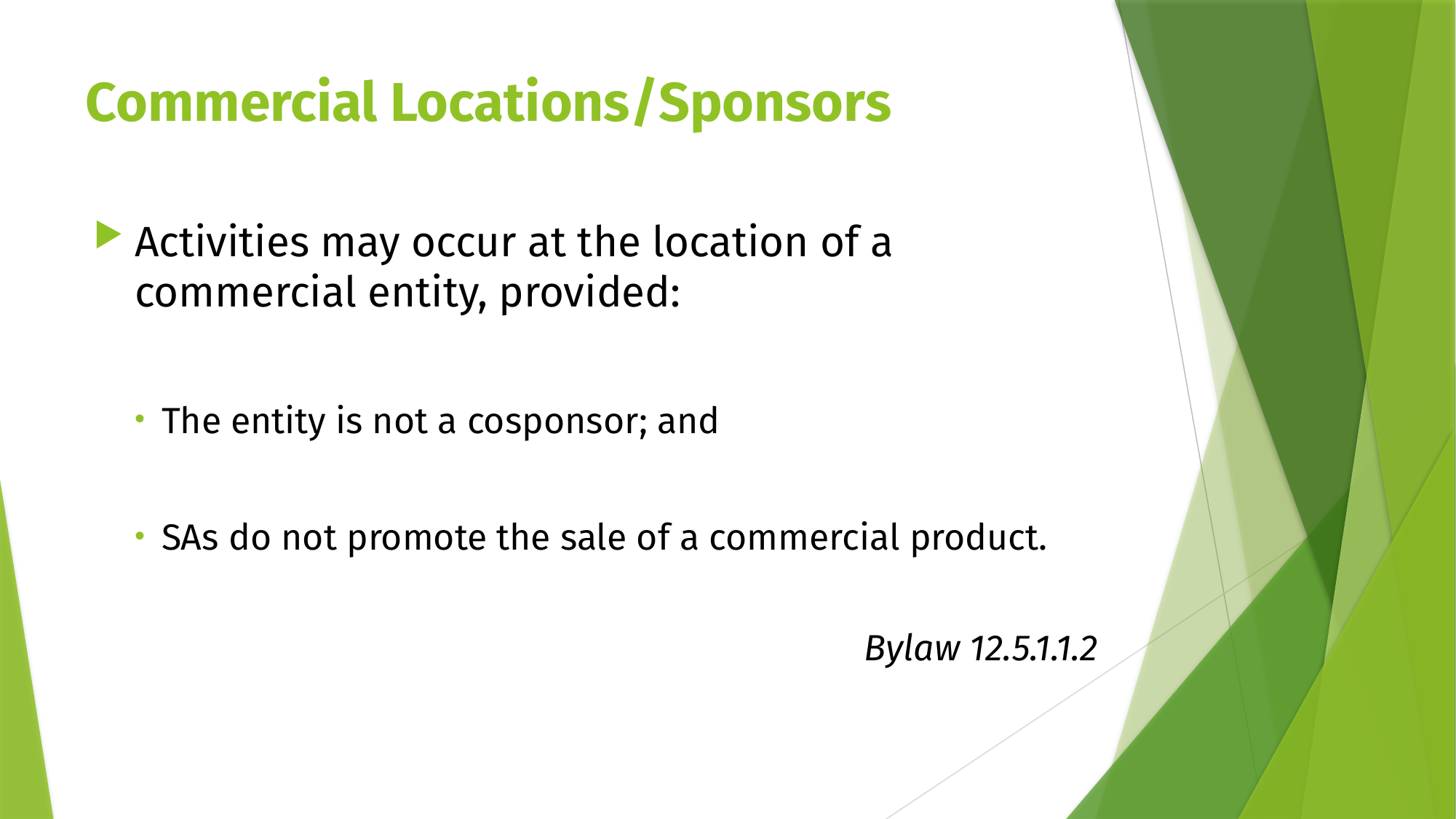

# Commercial Locations/Sponsors
Activities may occur at the location of a commercial entity, provided:

The entity is not a cosponsor; and

SAs do not promote the sale of a commercial product.

Bylaw 12.5.1.1.2